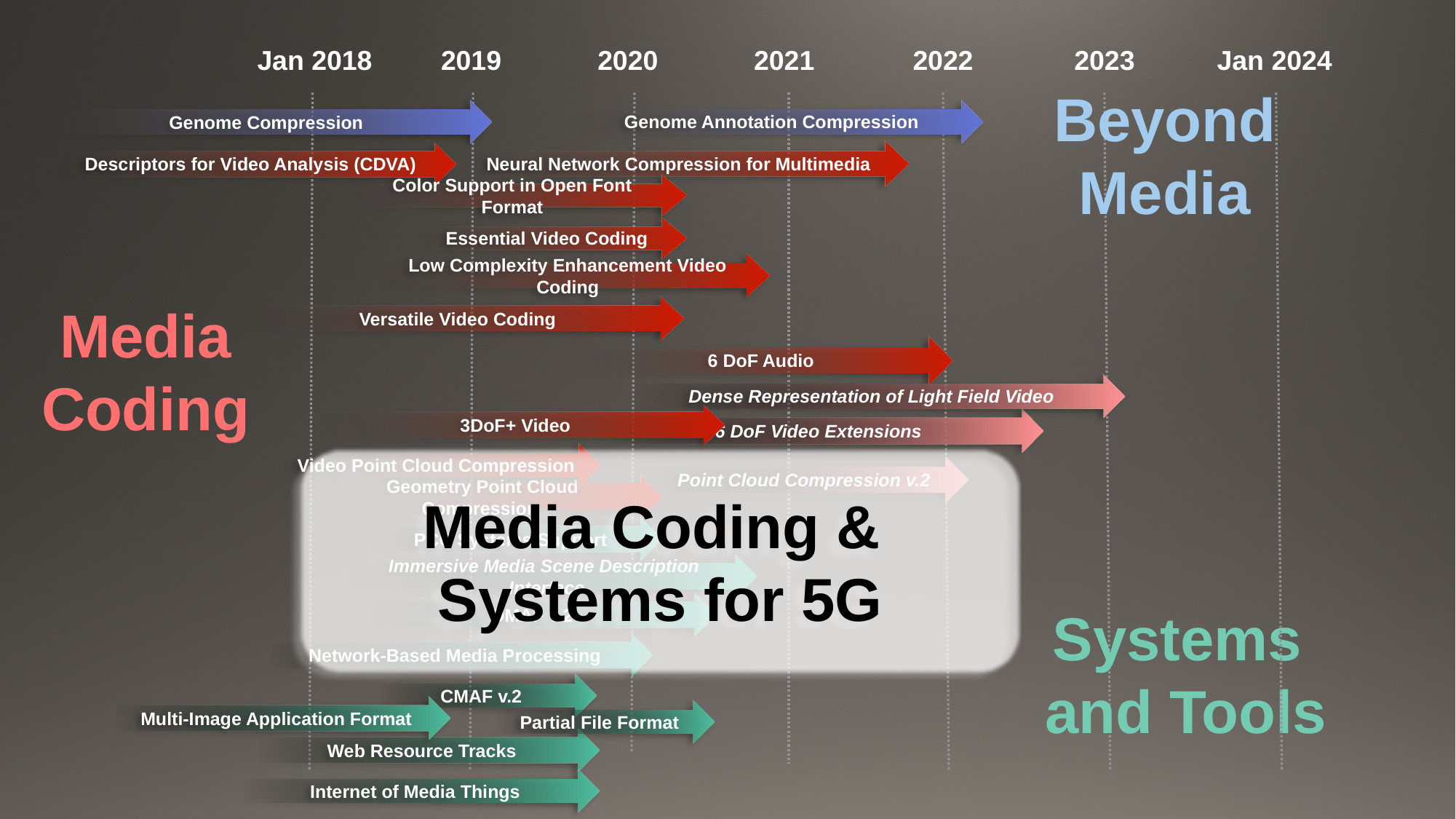

Jan 2018
2019
2020
2021
2022
2023
Jan 2024
Beyond
Media
Genome Annotation Compression
Genome Compression
Neural Network Compression for Multimedia
Descriptors for Video Analysis (CDVA)
Color Support in Open Font Format
Essential Video Coding
Low Complexity Enhancement Video Coding
Media
Coding
Versatile Video Coding
6 DoF Audio
Dense Representation of Light Field Video
3DoF+ Video
6 DoF Video Extensions
Video Point Cloud Compression
Media Coding &
Systems for 5G
Point Cloud Compression v.2
Geometry Point Cloud Compression
PCC Systems Support
Immersive Media Scene Description  Interface
OMAF v.2
Systems
and Tools
Network-Based Media Processing
CMAF v.2
Multi-Image Application Format
Partial File Format
Web Resource Tracks
Internet of Media Things